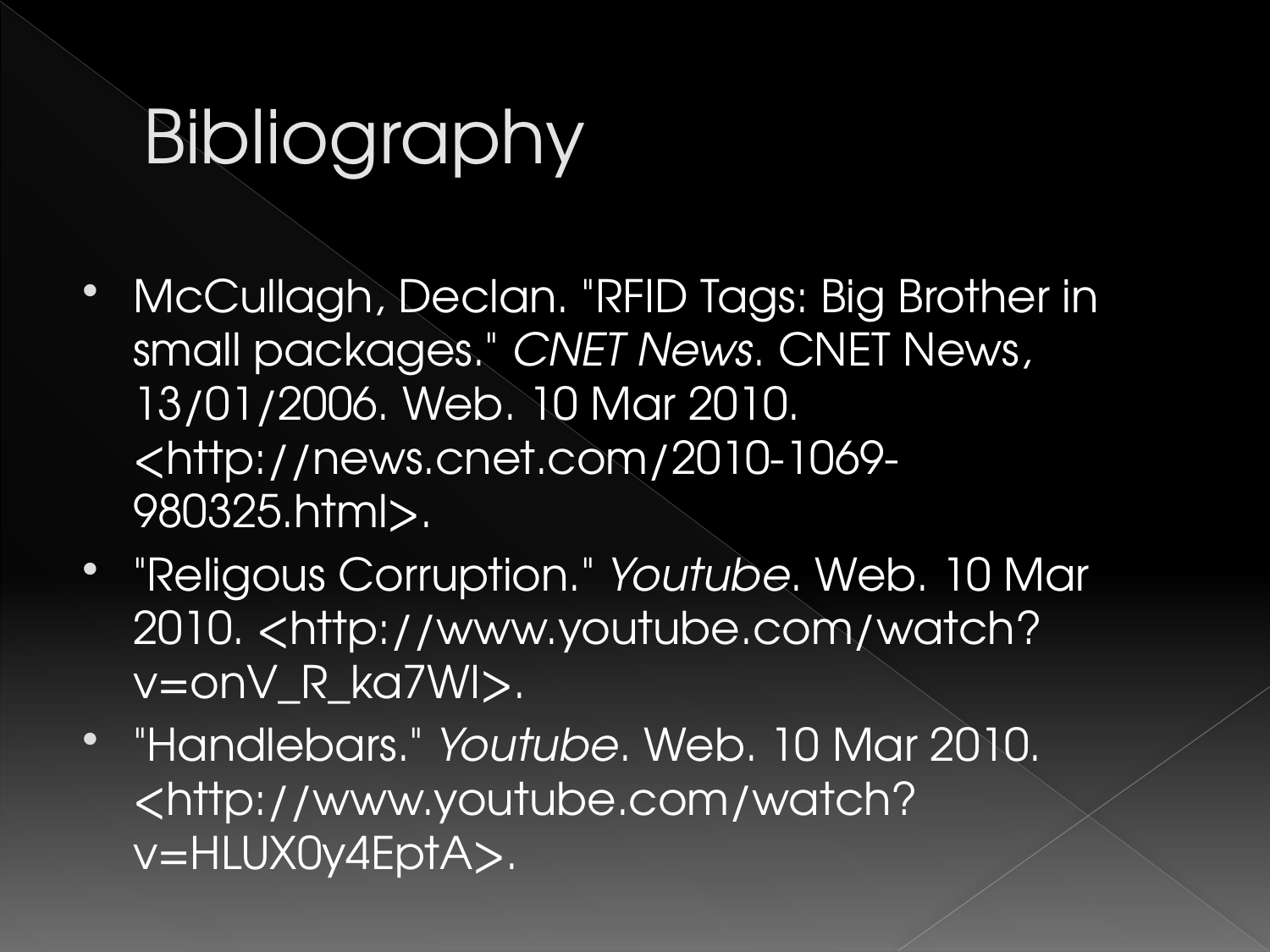

# Bibliography
McCullagh, Declan. "RFID Tags: Big Brother in small packages." CNET News. CNET News, 13/01/2006. Web. 10 Mar 2010. <http://news.cnet.com/2010-1069-980325.html>.
"Religous Corruption." Youtube. Web. 10 Mar 2010. <http://www.youtube.com/watch?v=onV_R_ka7WI>.
"Handlebars." Youtube. Web. 10 Mar 2010. <http://www.youtube.com/watch?v=HLUX0y4EptA>.